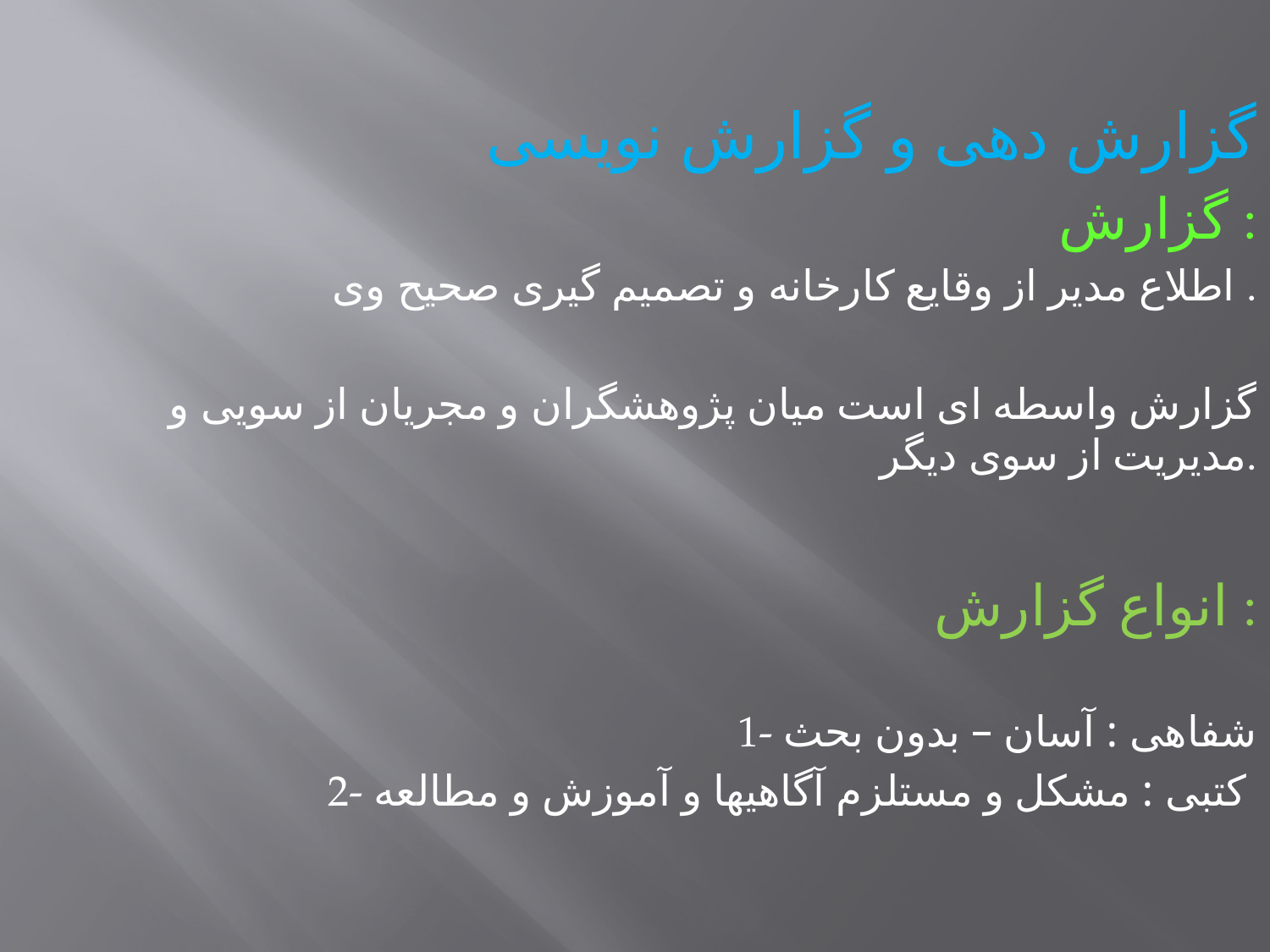

گزارش دهی و گزارش نویسی
گزارش :
 اطلاع مدیر از وقایع کارخانه و تصمیم گیری صحیح وی .

گزارش واسطه ای است میان پژوهشگران و مجریان از سویی و مدیریت از سوی دیگر.

انواع گزارش :

1- شفاهی : آسان – بدون بحث
2- کتبی : مشکل و مستلزم آگاهیها و آموزش و مطالعه